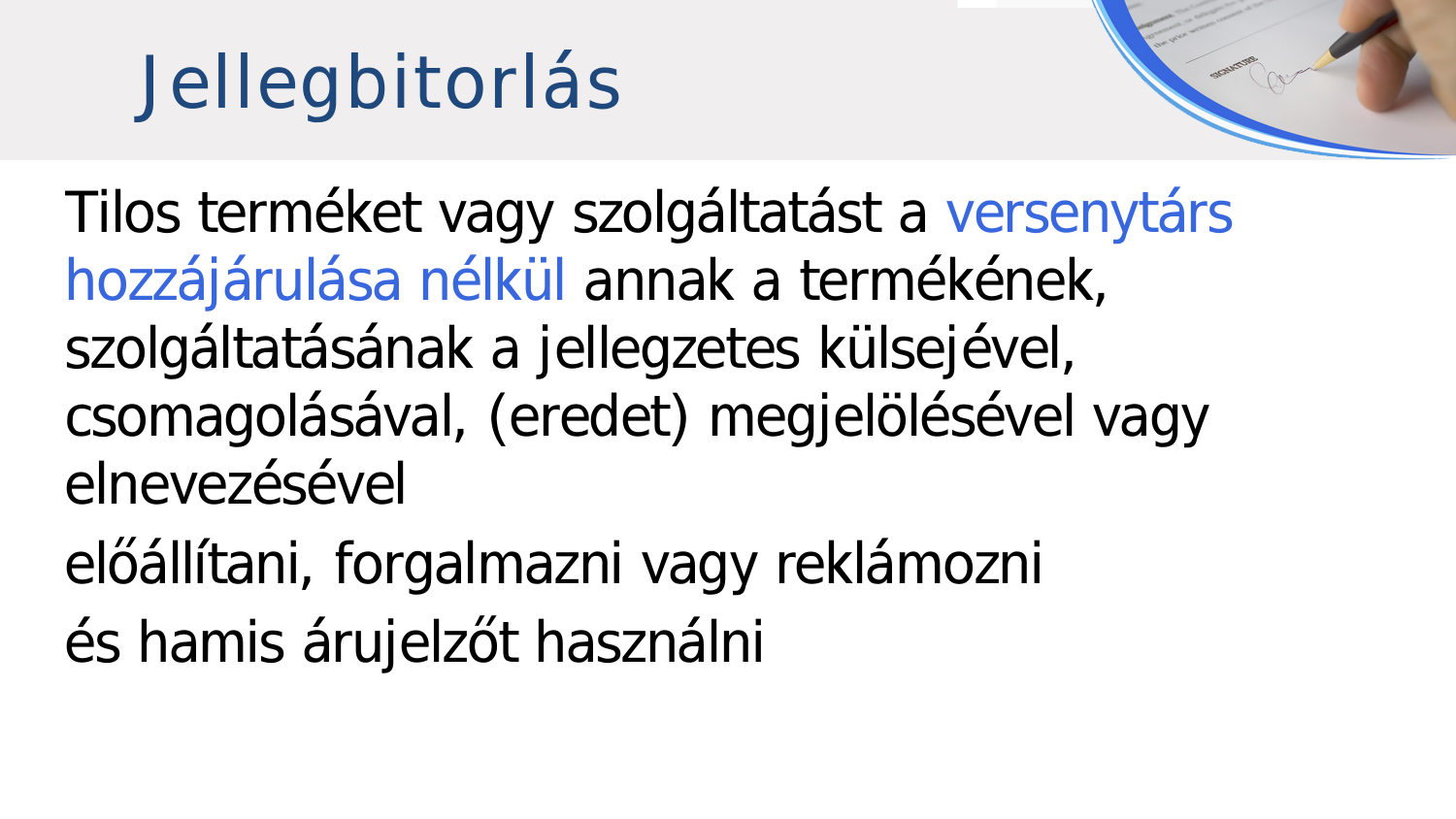

Jellegbitorlás
Tilos terméket vagy szolgáltatást a versenytárs hozzájárulása nélkül annak a termékének, szolgáltatásának a jellegzetes külsejével, csomagolásával, (eredet) megjelölésével vagy elnevezésével
előállítani, forgalmazni vagy reklámozni
és hamis árujelzőt használni